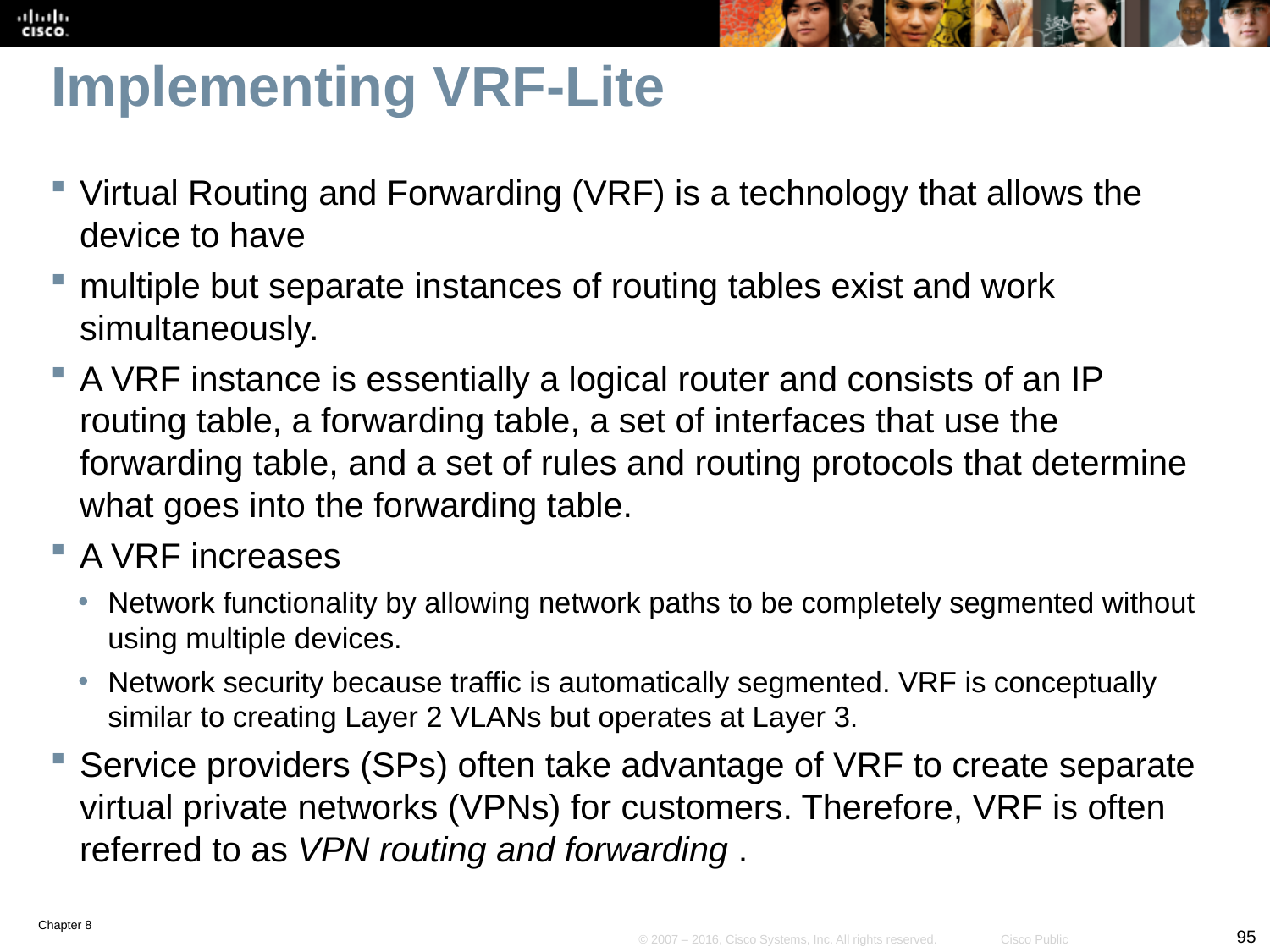

# Implementing VRF-Lite
Virtual Routing and Forwarding (VRF) is a technology that allows the device to have
multiple but separate instances of routing tables exist and work simultaneously.
A VRF instance is essentially a logical router and consists of an IP routing table, a forwarding table, a set of interfaces that use the forwarding table, and a set of rules and routing protocols that determine what goes into the forwarding table.
A VRF increases
Network functionality by allowing network paths to be completely segmented without using multiple devices.
Network security because traffic is automatically segmented. VRF is conceptually similar to creating Layer 2 VLANs but operates at Layer 3.
Service providers (SPs) often take advantage of VRF to create separate virtual private networks (VPNs) for customers. Therefore, VRF is often referred to as VPN routing and forwarding .